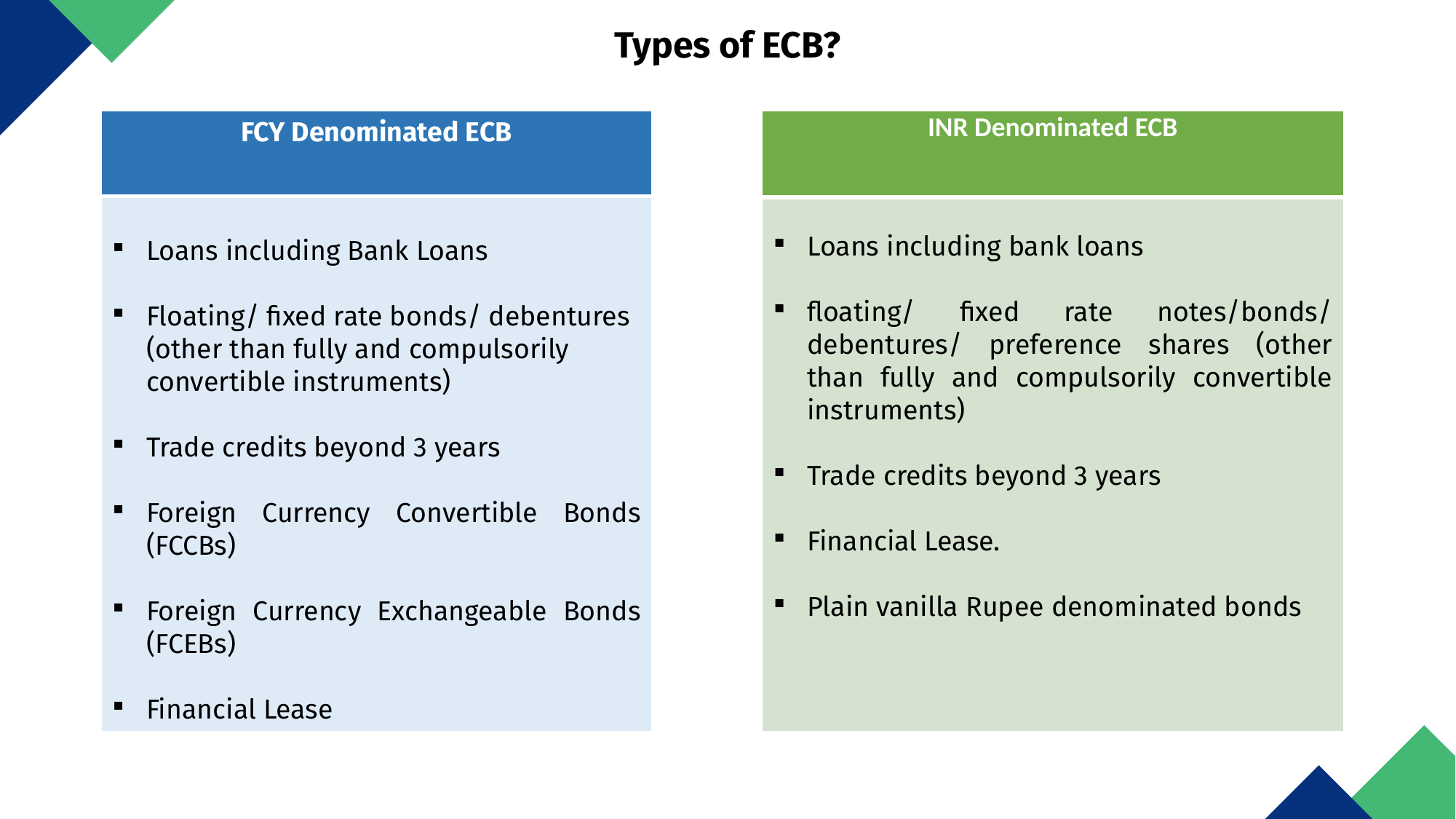

Types of ECB?
| FCY Denominated ECB |
| --- |
| Loans including Bank Loans Floating/ fixed rate bonds/ debentures (other than fully and compulsorily convertible instruments) Trade credits beyond 3 years Foreign Currency Convertible Bonds (FCCBs) Foreign Currency Exchangeable Bonds (FCEBs) Financial Lease |
| INR Denominated ECB |
| --- |
| Loans including bank loans floating/ fixed rate notes/bonds/ debentures/ preference shares (other than fully and compulsorily convertible instruments) Trade credits beyond 3 years Financial Lease. Plain vanilla Rupee denominated bonds |